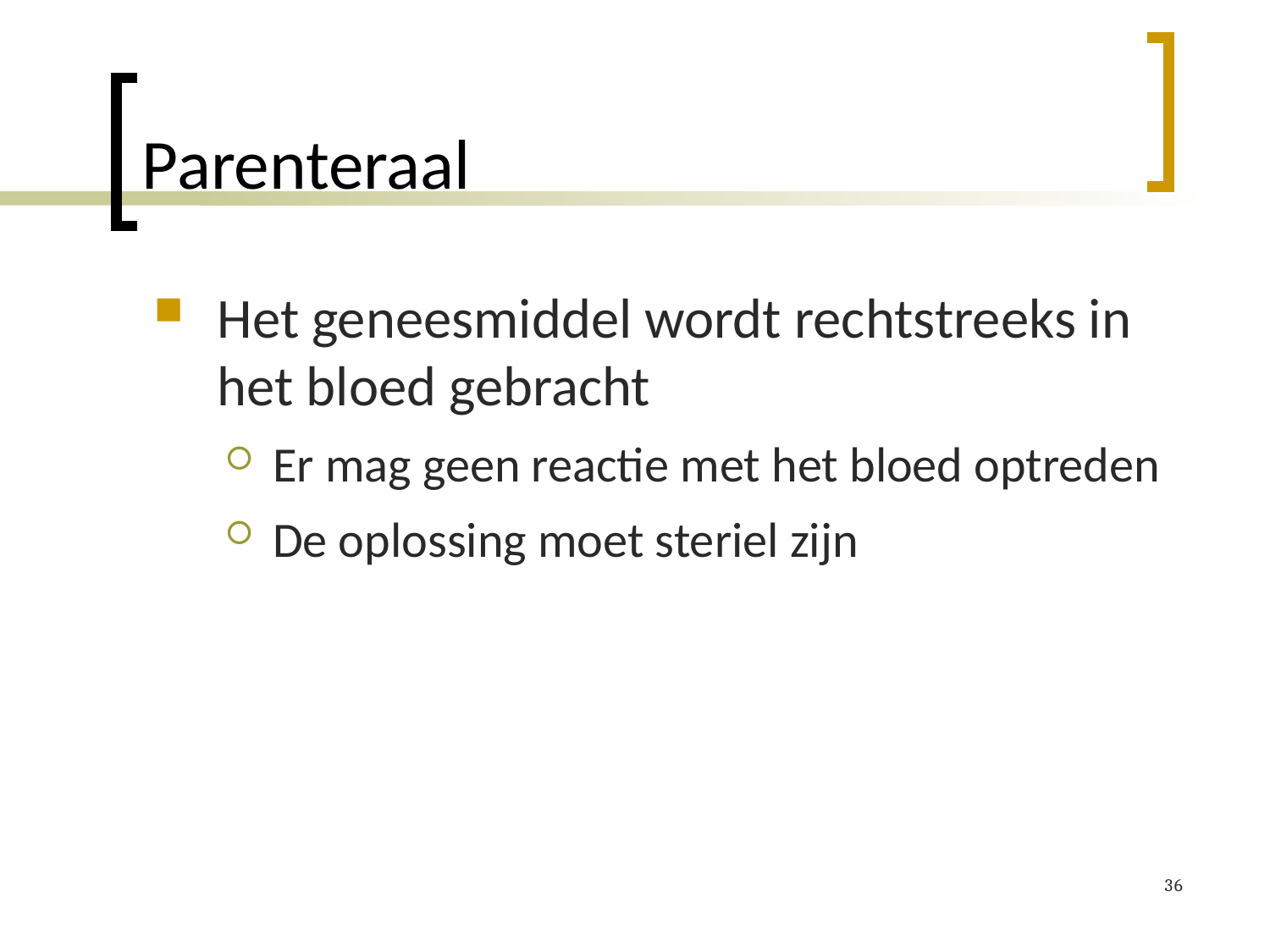

# Parenteraal
Het geneesmiddel wordt rechtstreeks in het bloed gebracht
Er mag geen reactie met het bloed optreden
De oplossing moet steriel zijn

36